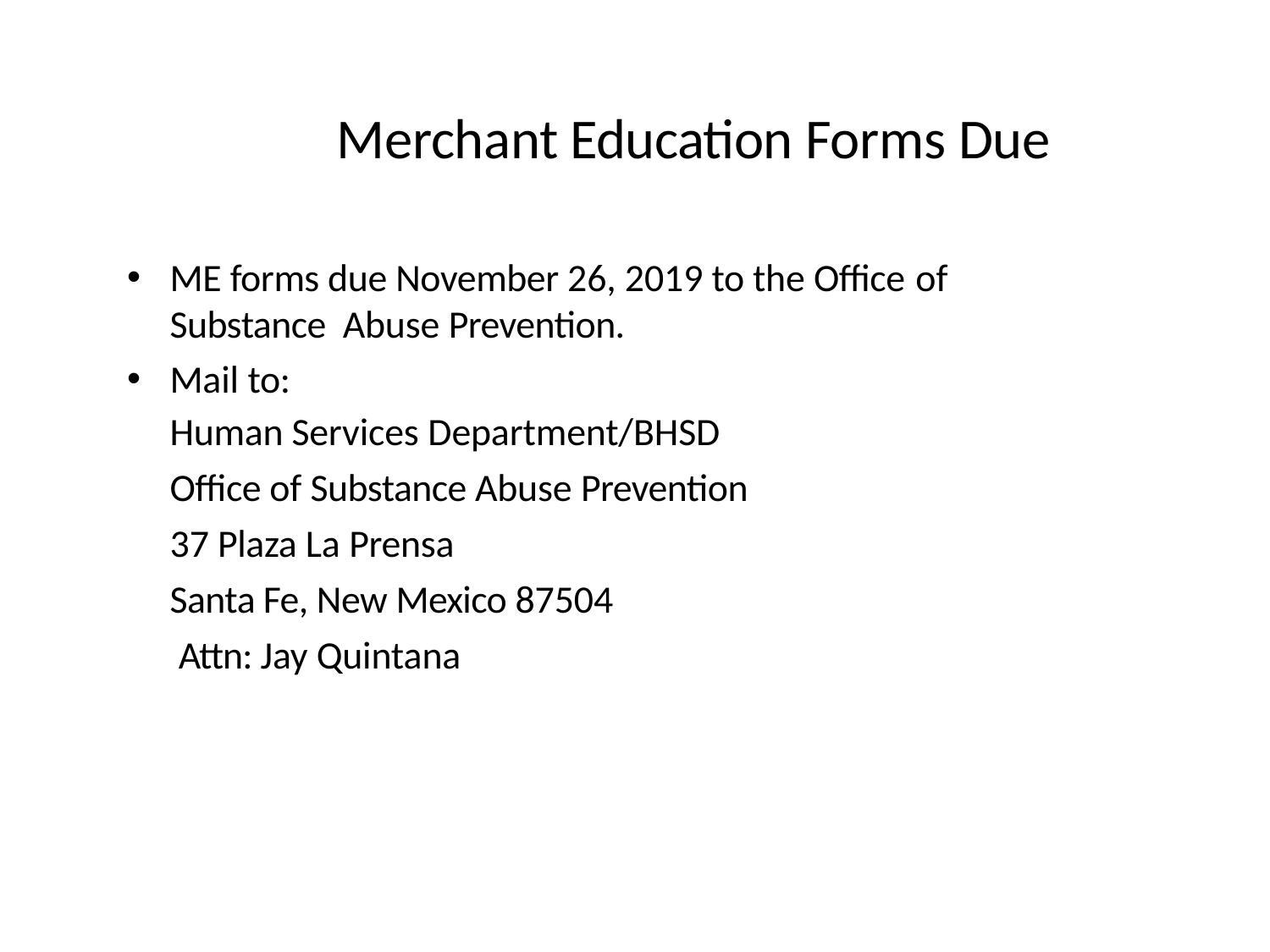

# Merchant Education Forms Due
ME forms due November 26, 2019 to the Office of
Substance  Abuse Prevention.
Mail to:
Human Services Department/BHSD
Office of Substance Abuse Prevention
37 Plaza La Prensa
Santa Fe, New Mexico 87504  Attn: Jay Quintana
43